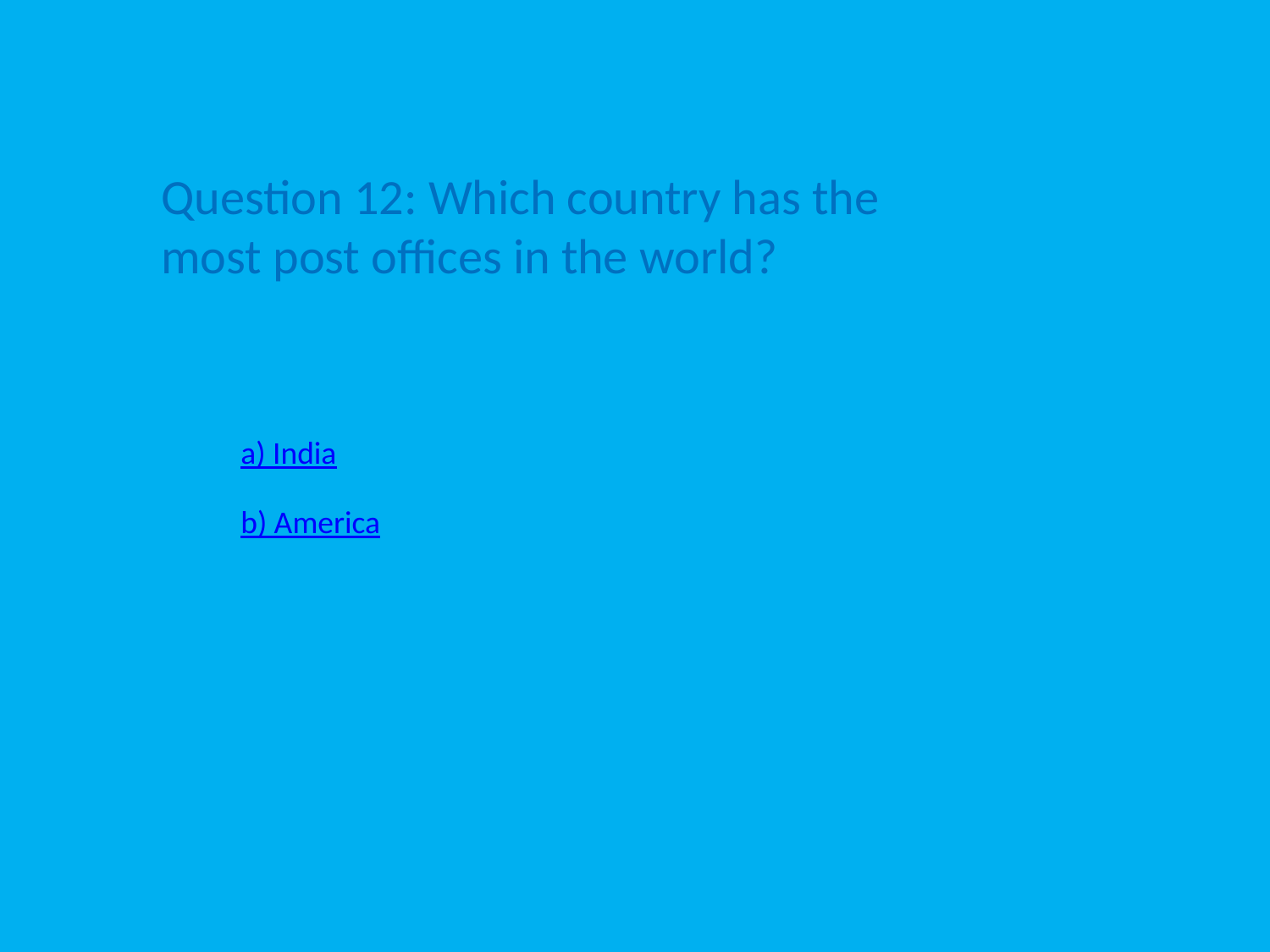

Question 12: Which country has the most post offices in the world?
a) India
b) America